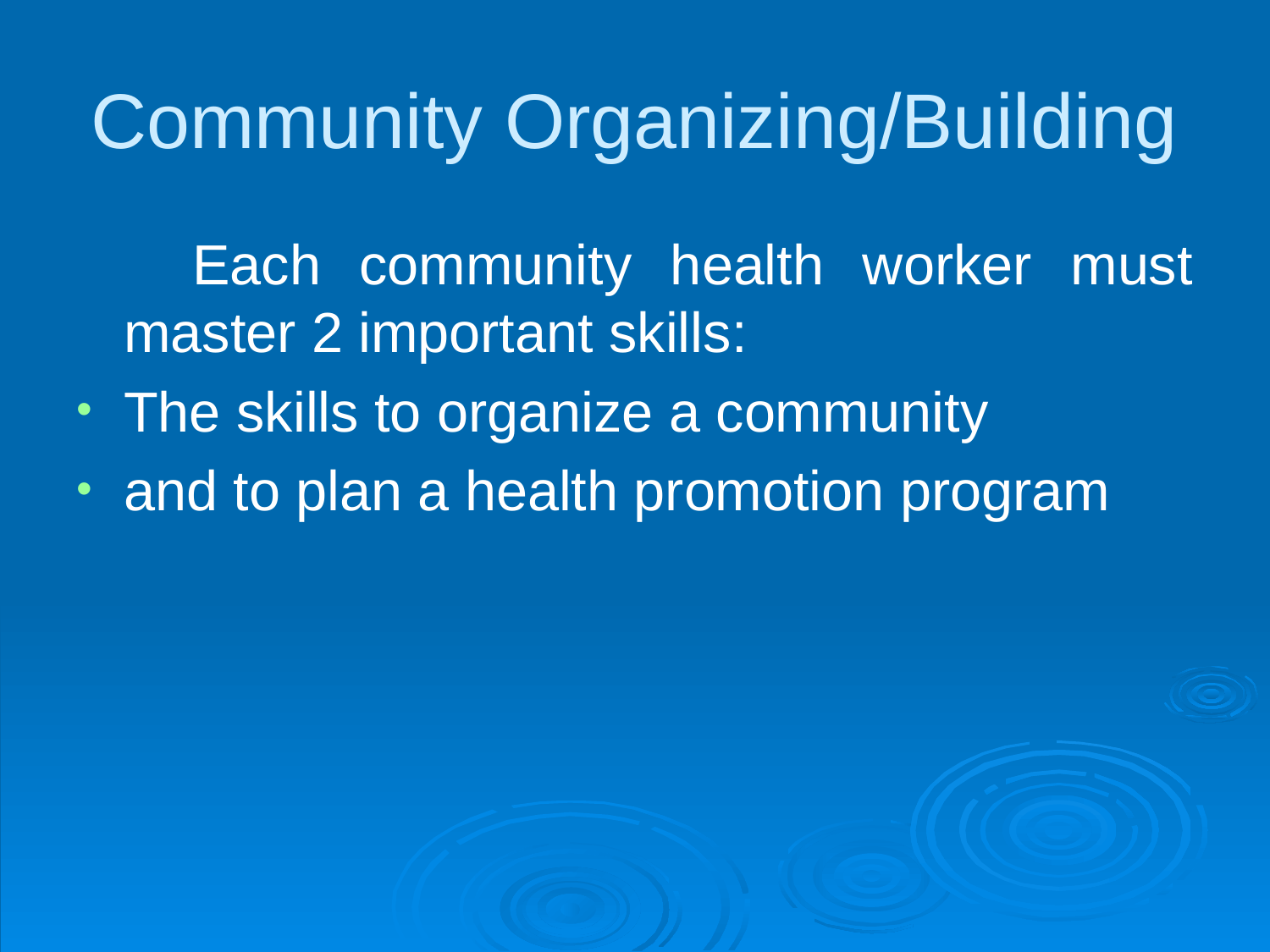

# Community Organizing/Building
   Each community health worker must master 2 important skills:
The skills to organize a community
and to plan a health promotion program